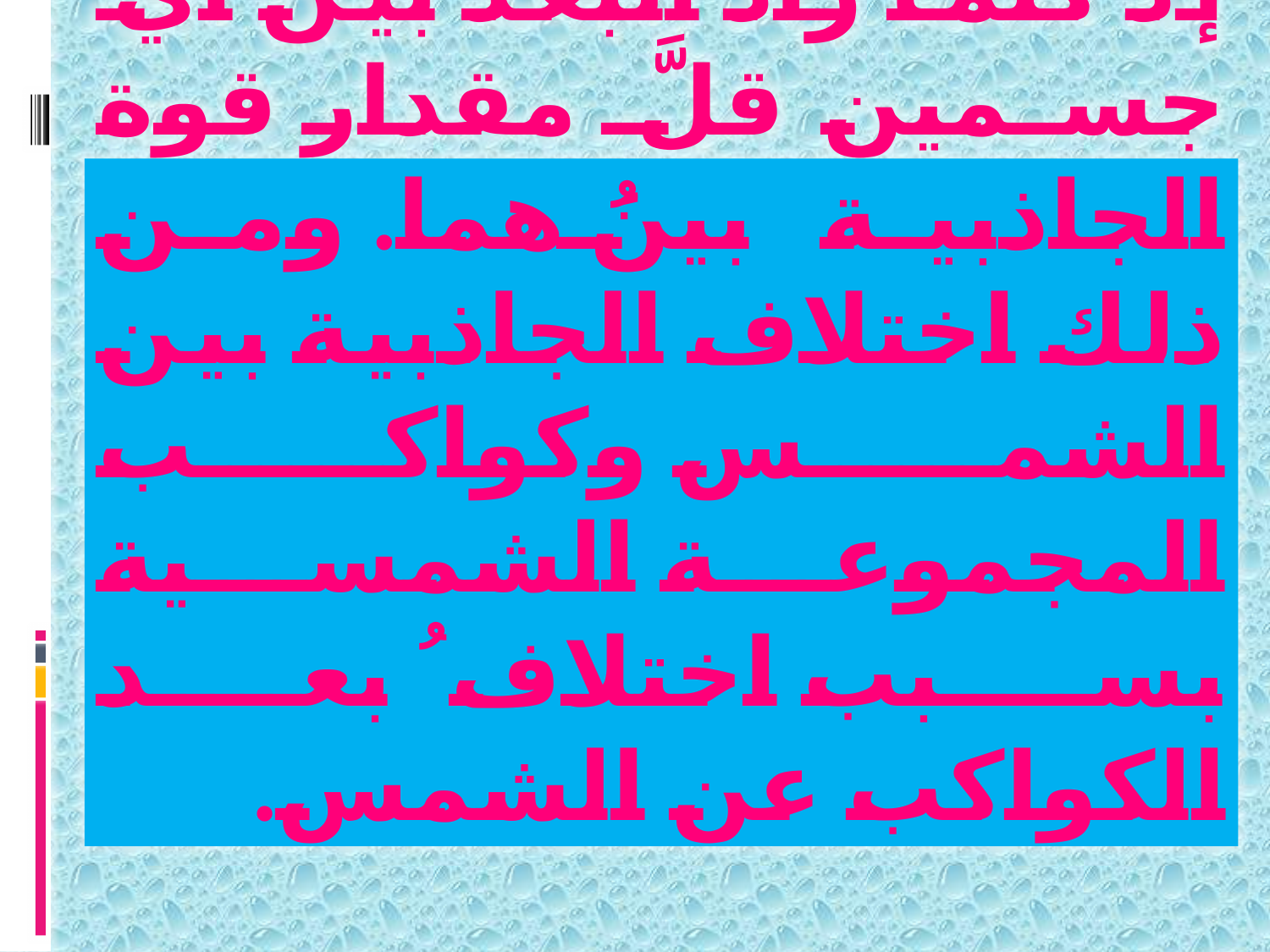

والبعد أيضا عامل مؤثِّر؛ إذ كلَّما زاد البعد بين أيِّ جسمين قلَّ مقدار قوة الجاذبية بينَُ هما. ومن ذلك اختلاف الجاذبية بين الشمس وكواكب المجموعة الشمسية بسبب اختلاف ُ بعد الكواكب عن الشمس.